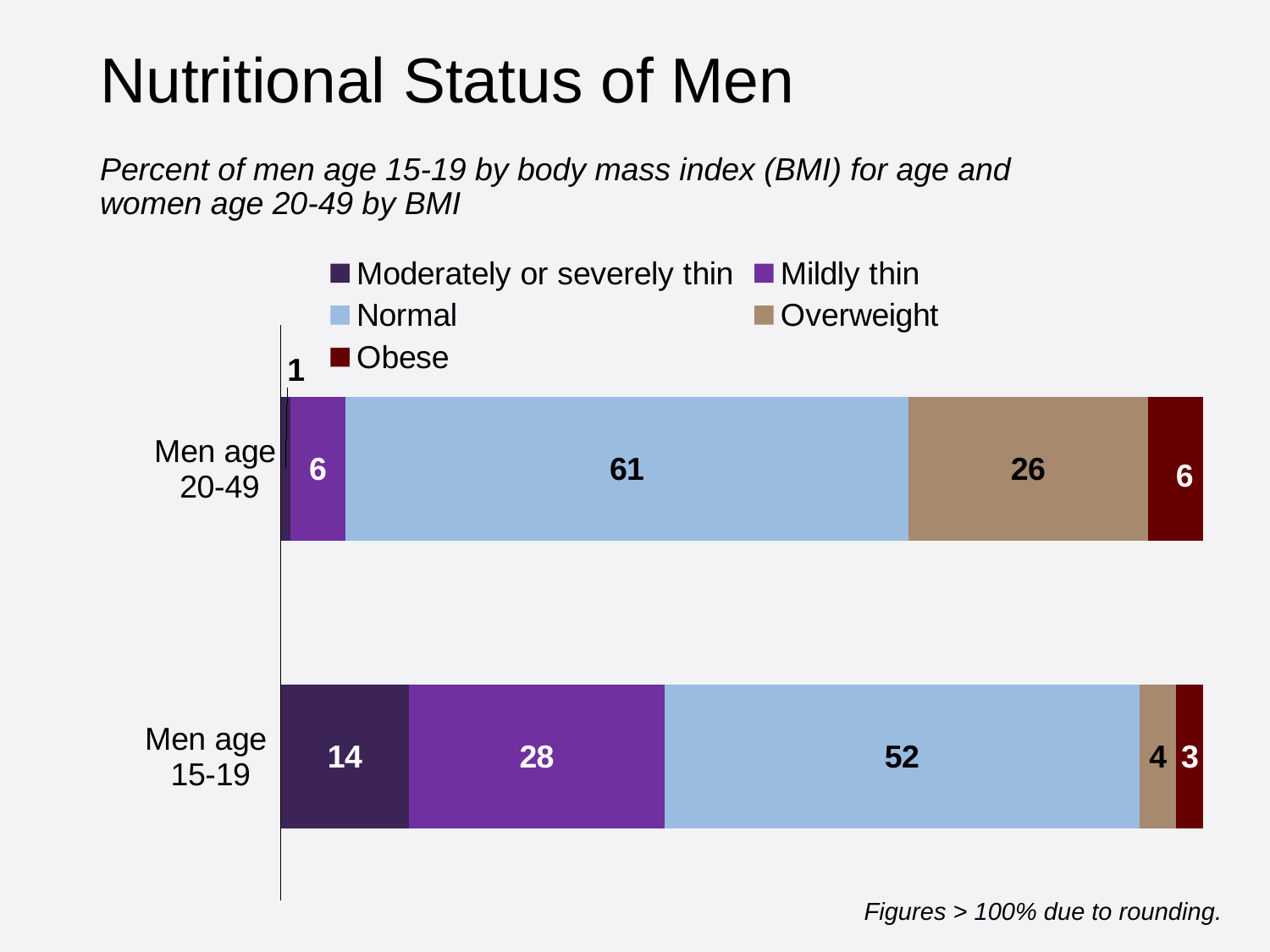

# Nutritional Status of Men
Percent of men age 15-19 by body mass index (BMI) for age and
women age 20-49 by BMI

### Chart

| Category | Moderately or severely thin | Mildly thin | Normal | Overweight | Obese |
|---|---|---|---|---|---|
| Men age
15-19 | 14.0 | 28.0 | 52.0 | 4.0 | 3.0 |
| Men age
 20-49 | 1.0 | 6.0 | 61.0 | 26.0 | 6.0 |
Figures > 100% due to rounding.